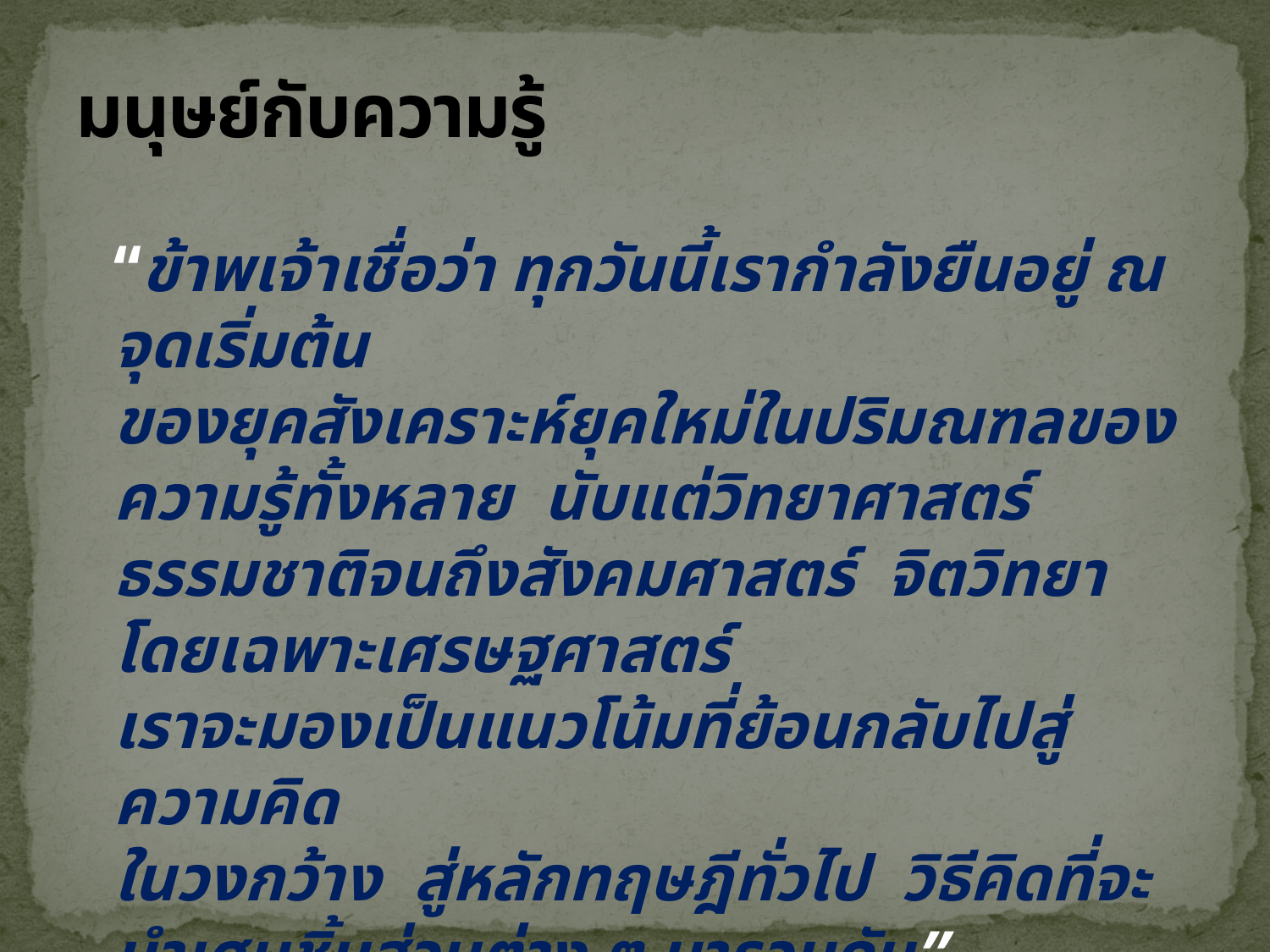

# มนุษย์กับความรู้
“ข้าพเจ้าเชื่อว่า ทุกวันนี้เรากำลังยืนอยู่ ณ จุดเริ่มต้น
ของยุคสังเคราะห์ยุคใหม่ในปริมณฑลของความรู้ทั้งหลาย  นับแต่วิทยาศาสตร์ธรรมชาติจนถึงสังคมศาสตร์  จิตวิทยา  โดยเฉพาะเศรษฐศาสตร์
เราจะมองเป็นแนวโน้มที่ย้อนกลับไปสู่ความคิด
ในวงกว้าง  สู่หลักทฤษฎีทั่วไป  วิธีคิดที่จะนำเศษชิ้นส่วนต่าง ๆ มารวมกัน”
อัลวิน  ทอฟฟเลอร์